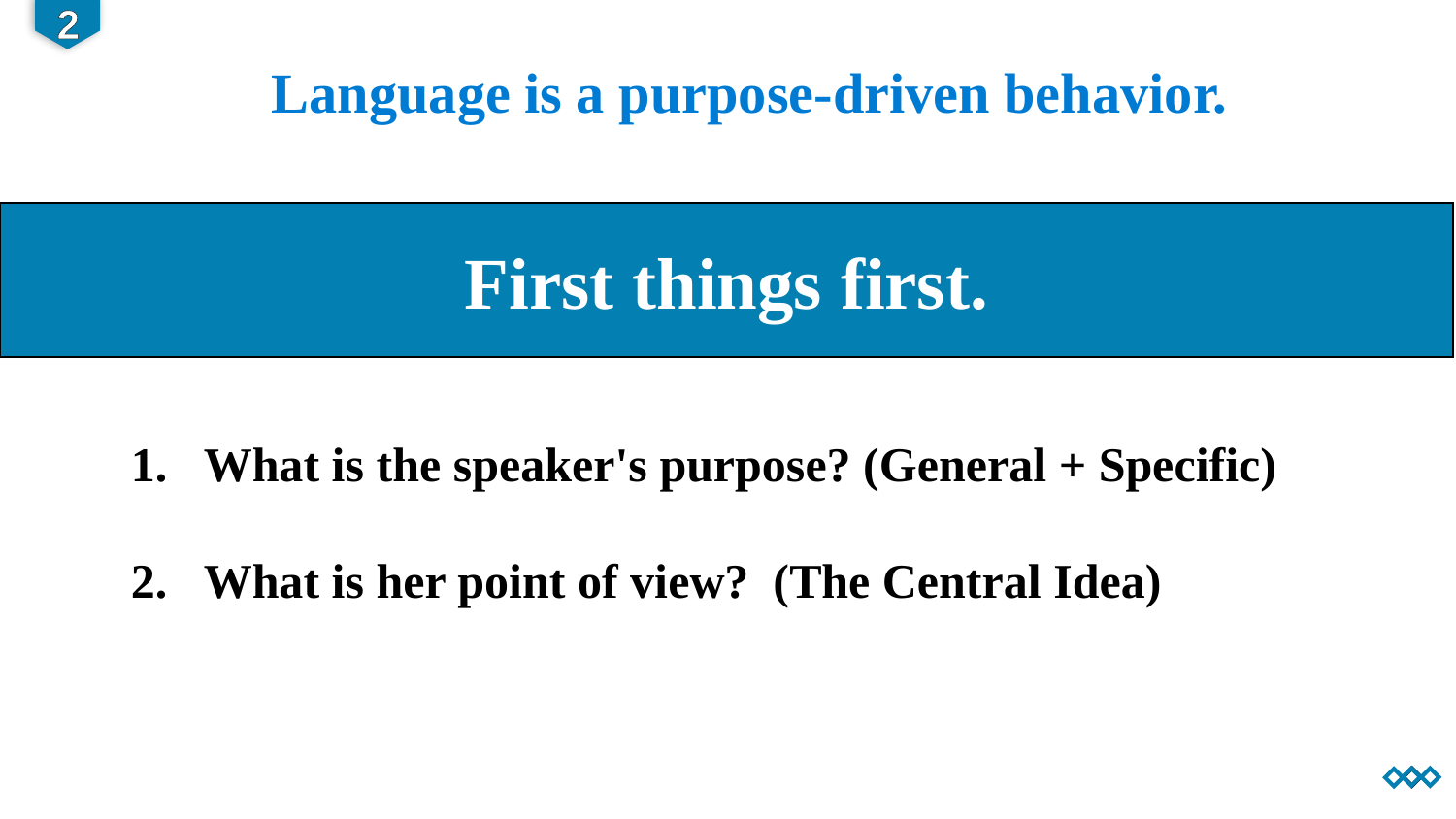

2
Language is a purpose-driven behavior.

First things first.

What is the speaker's purpose? (General + Specific)

What is her point of view?  (The Central Idea)